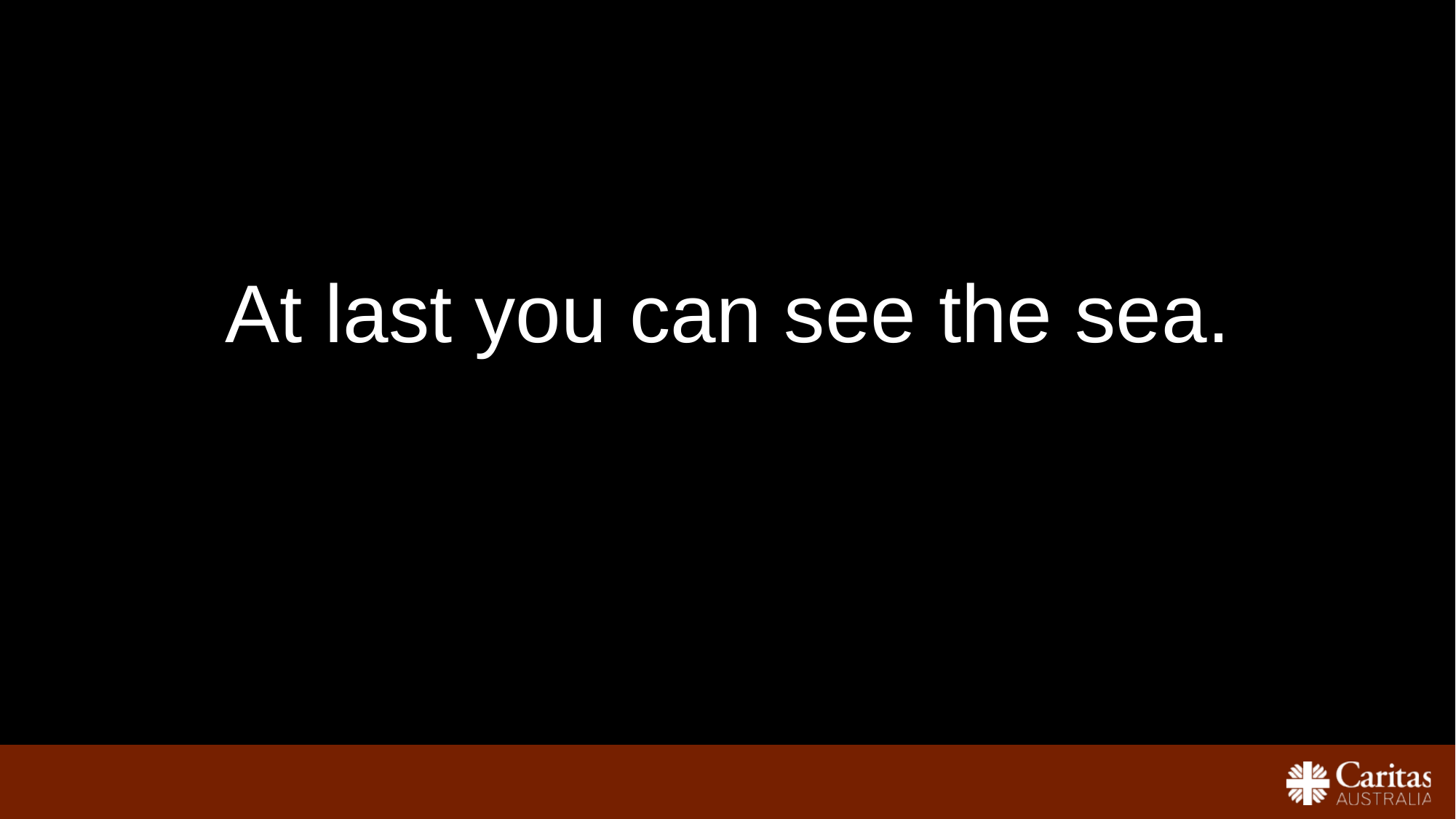

At last you can see the sea.